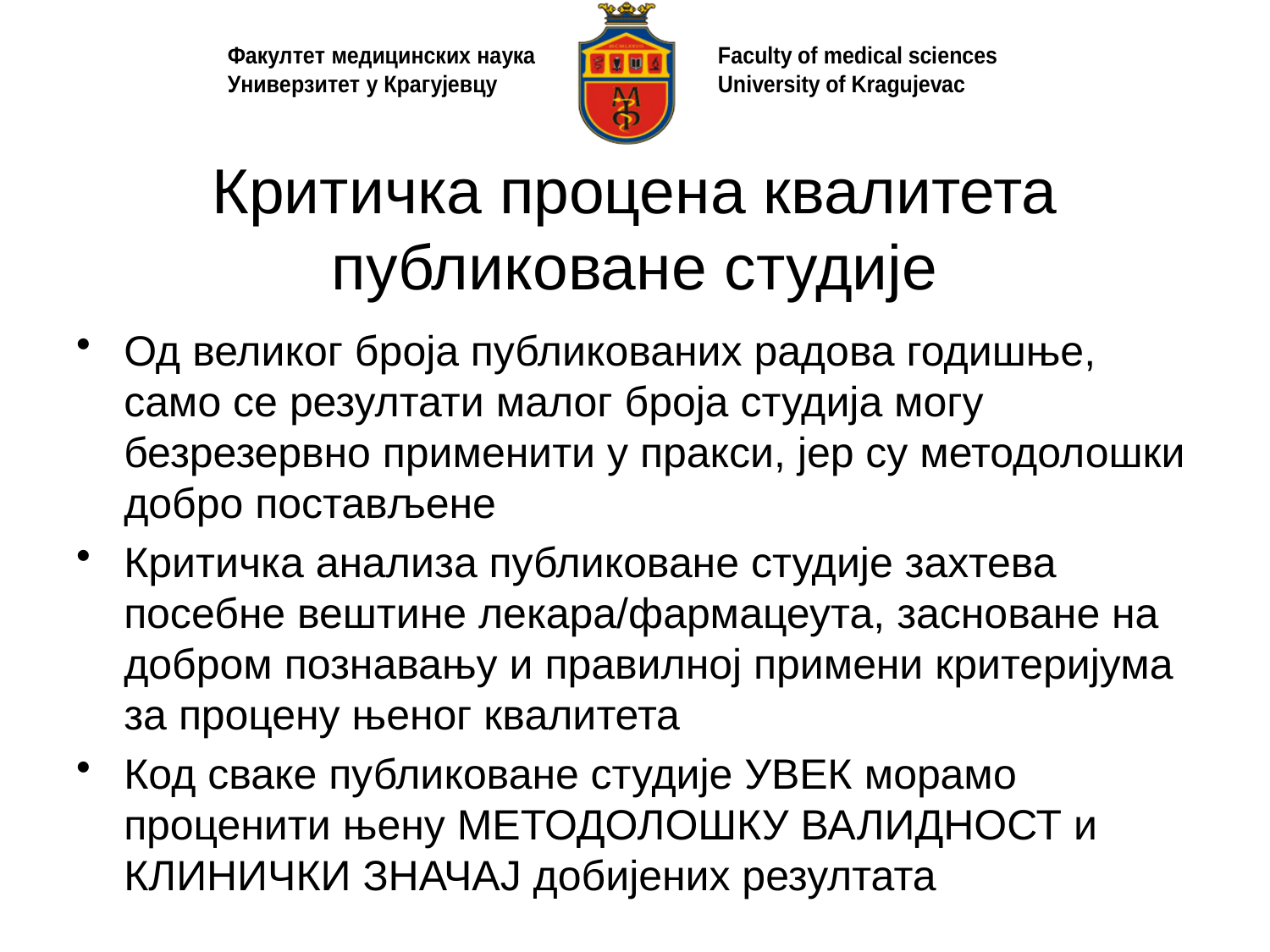

# Критичка процена квалитета публиковане студије
Од великог броја публикованих радова годишње, само се резултати малог броја студија могу безрезервно применити у пракси, јер су методолошки добро постављене
Критичка анализа публиковане студије захтева посебне вештине лекара/фармацеута, засноване на добром познавању и правилној примени критеријума за процену њеног квалитета
Код сваке публиковане студије УВЕК морамо проценити њену МЕТОДОЛОШКУ ВАЛИДНОСТ и КЛИНИЧКИ ЗНАЧАЈ добијених резултата